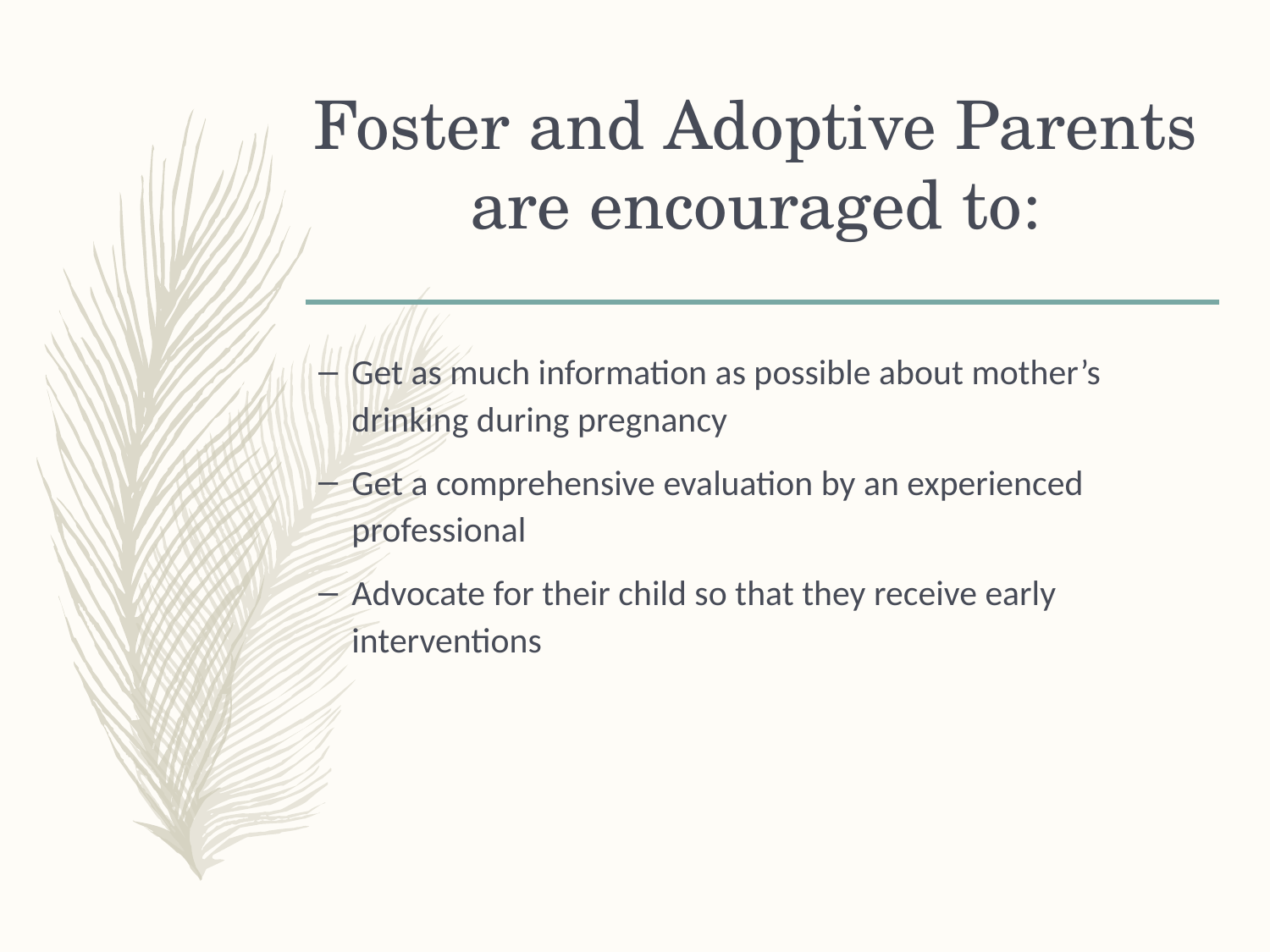

# Foster and Adoptive Parents are encouraged to:
Get as much information as possible about mother’s drinking during pregnancy
Get a comprehensive evaluation by an experienced professional
Advocate for their child so that they receive early interventions